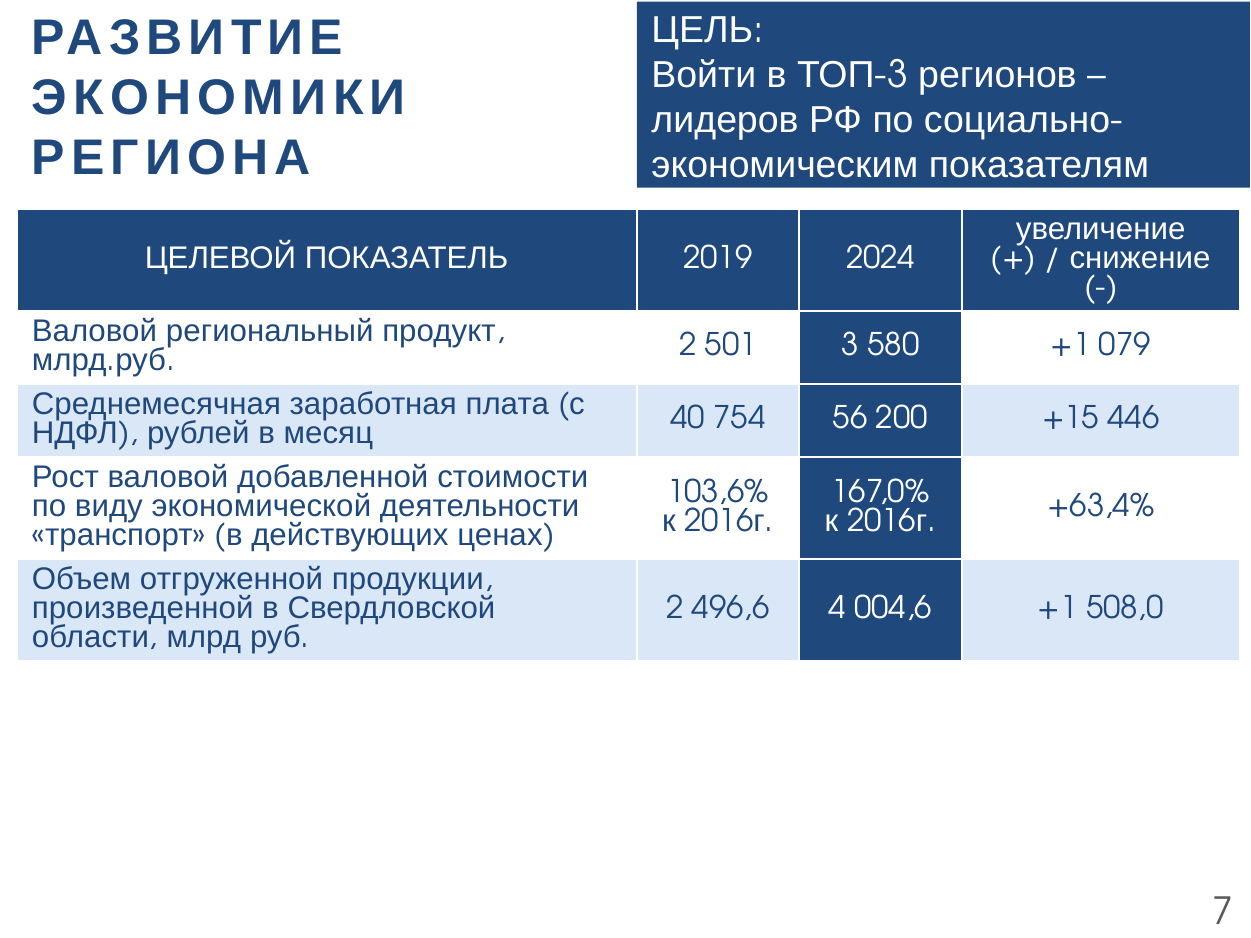

РАЗВИТИЕ ЭКОНОМИКИ РЕГИОНА
ЦЕЛЬ:
Войти в ТОП-3 регионов – лидеров РФ по социально- экономическим показателям
| ЦЕЛЕВОЙ ПОКАЗАТЕЛЬ | 2019 | 2024 | увеличение (+) / снижение (-) |
| --- | --- | --- | --- |
| Валовой региональный продукт, млрд.руб. | 2 501 | 3 580 | +1 079 |
| Среднемесячная заработная плата (с НДФЛ), рублей в месяц | 40 754 | 56 200 | +15 446 |
| Рост валовой добавленной стоимости по виду экономической деятельности «транспорт» (в действующих ценах) | 103,6% к 2016г. | 167,0% к 2016г. | +63,4% |
| Объем отгруженной продукции, произведенной в Свердловской области, млрд руб. | 2 496,6 | 4 004,6 | +1 508,0 |
7